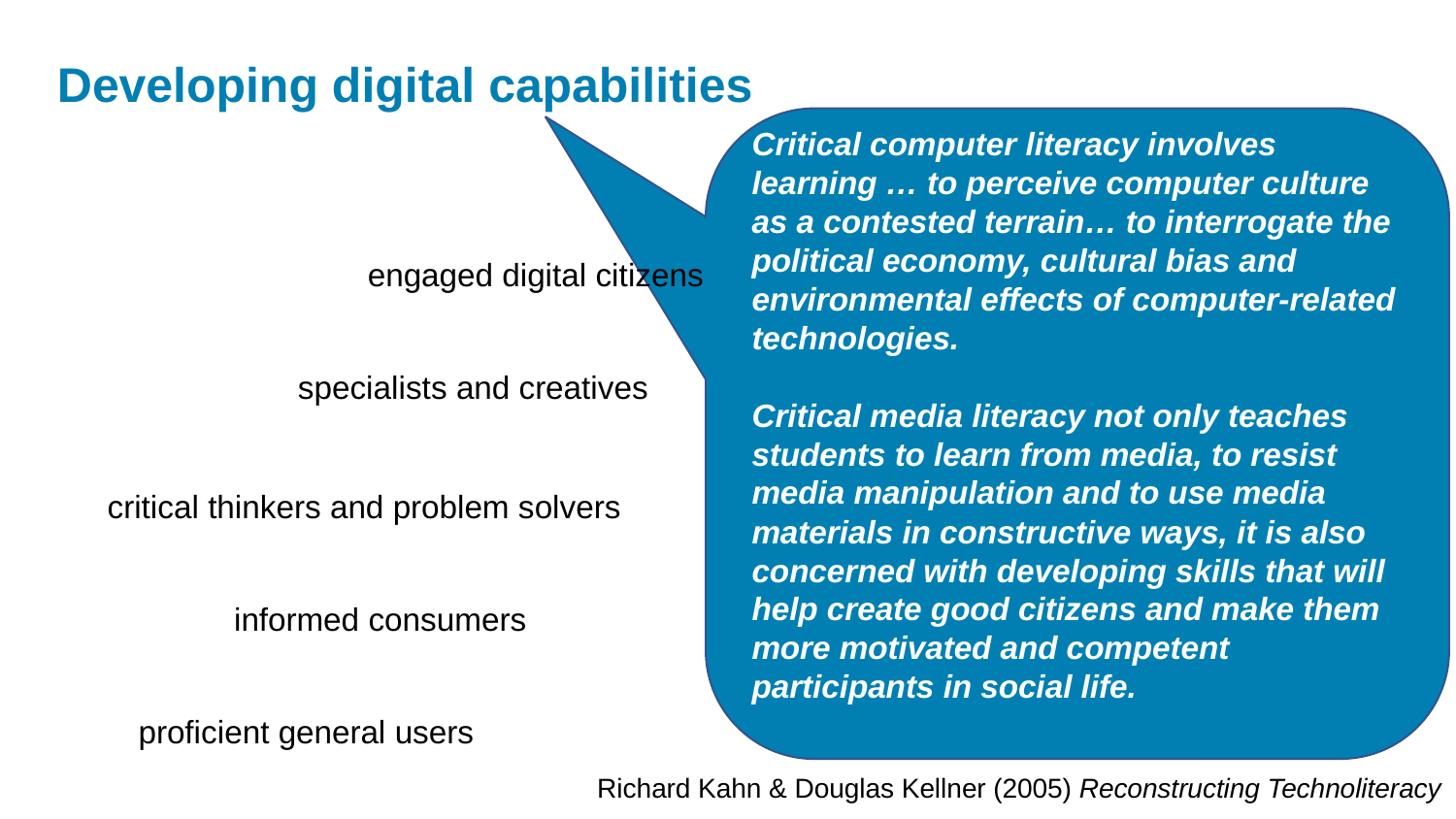

# Developing digital capabilities
Critical computer literacy involves learning … to perceive computer culture as a contested terrain… to interrogate the political economy, cultural bias and environmental effects of computer-related technologies.
Critical media literacy not only teaches students to learn from media, to resist media manipulation and to use media materials in constructive ways, it is also concerned with developing skills that will help create good citizens and make them more motivated and competent participants in social life.

engaged digital citizens
specialists and creatives
critical thinkers and problem solvers
informed consumers
proficient general users
Richard Kahn & Douglas Kellner (2005) Reconstructing Technoliteracy